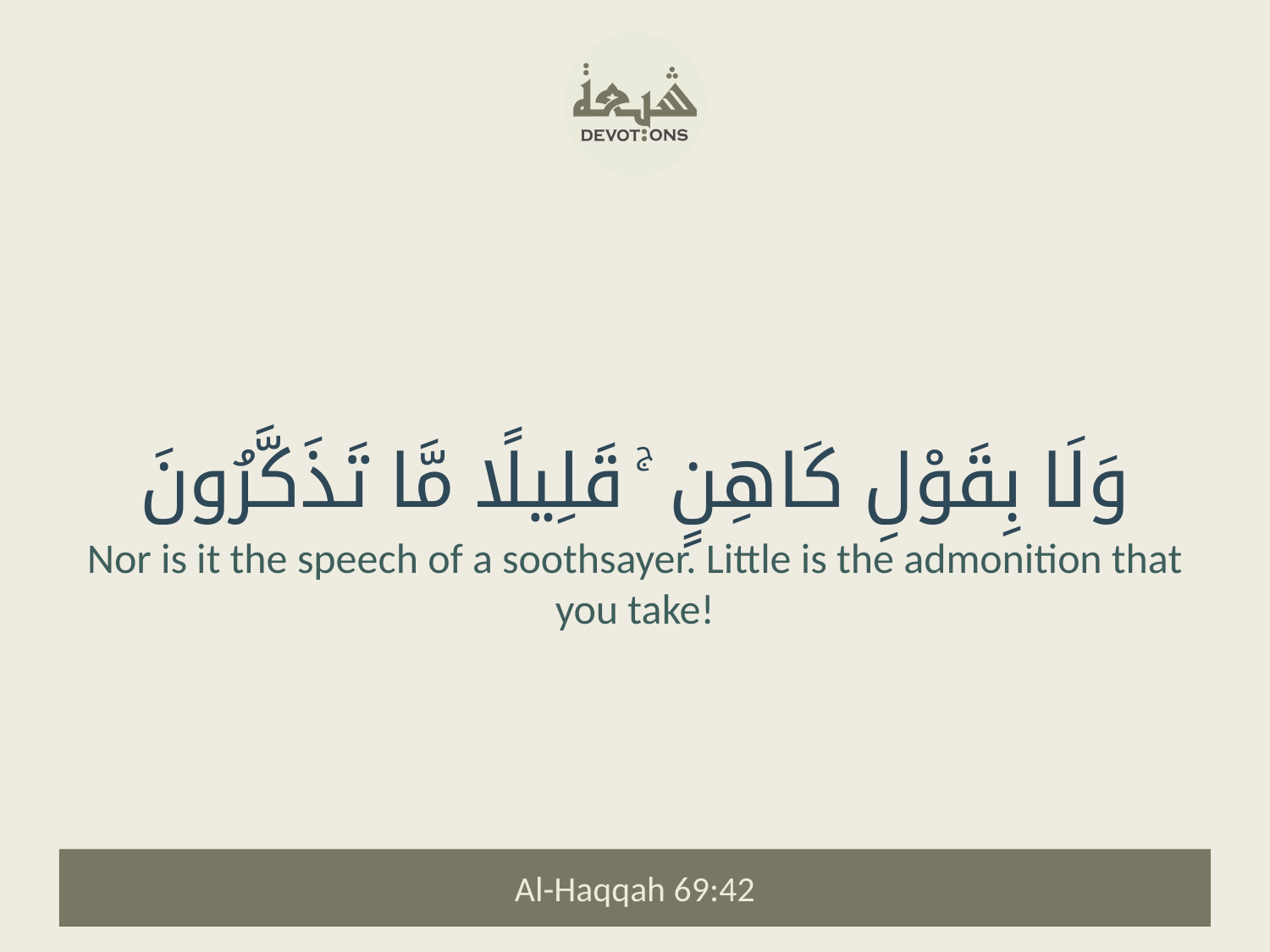

وَلَا بِقَوْلِ كَاهِنٍ ۚ قَلِيلًا مَّا تَذَكَّرُونَ
Nor is it the speech of a soothsayer. Little is the admonition that you take!
Al-Haqqah 69:42